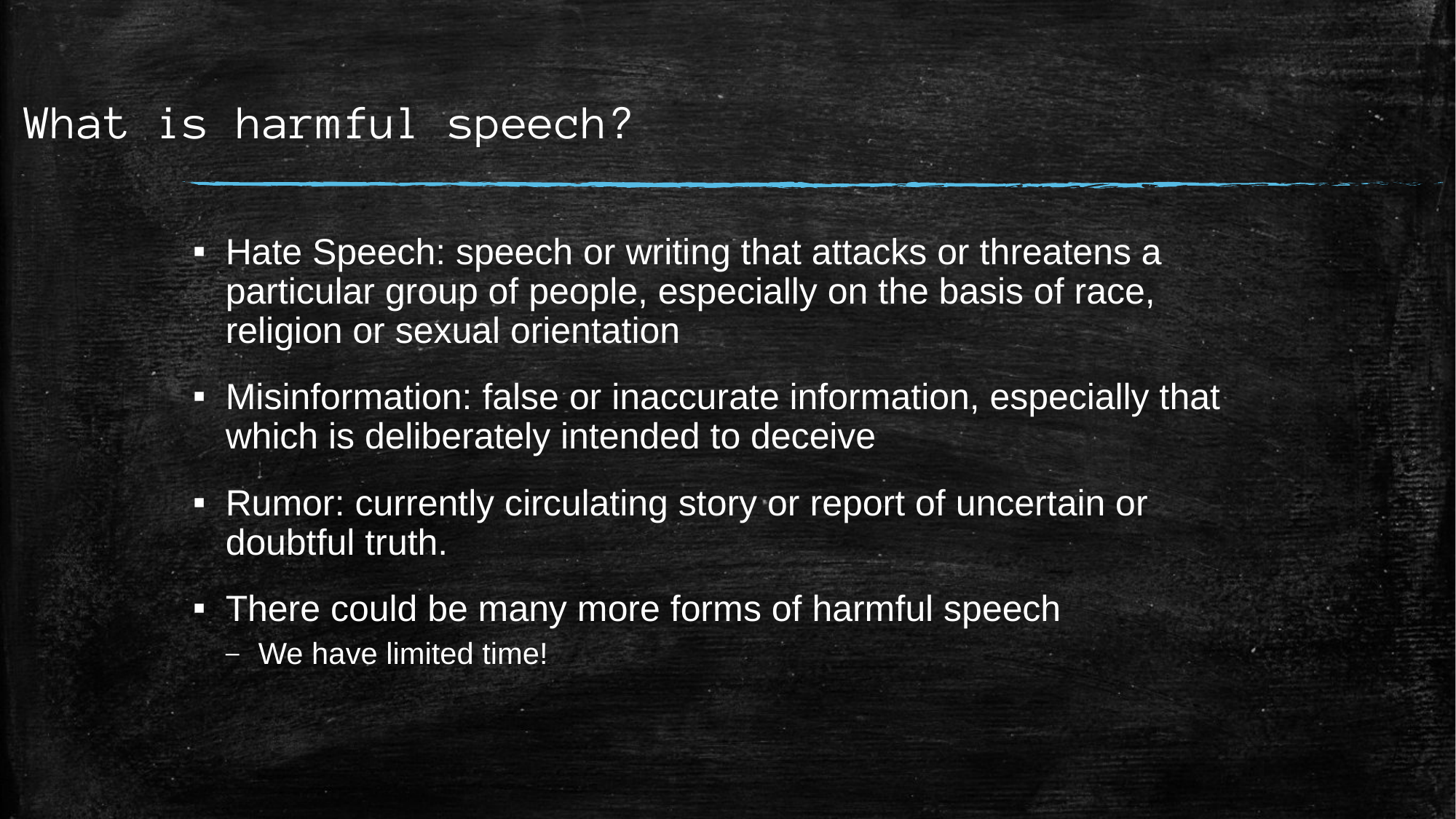

# What is harmful speech?
Hate Speech: speech or writing that attacks or threatens a particular group of people, especially on the basis of race, religion or sexual orientation
Misinformation: false or inaccurate information, especially that which is deliberately intended to deceive
Rumor: currently circulating story or report of uncertain or doubtful truth.
There could be many more forms of harmful speech
We have limited time!